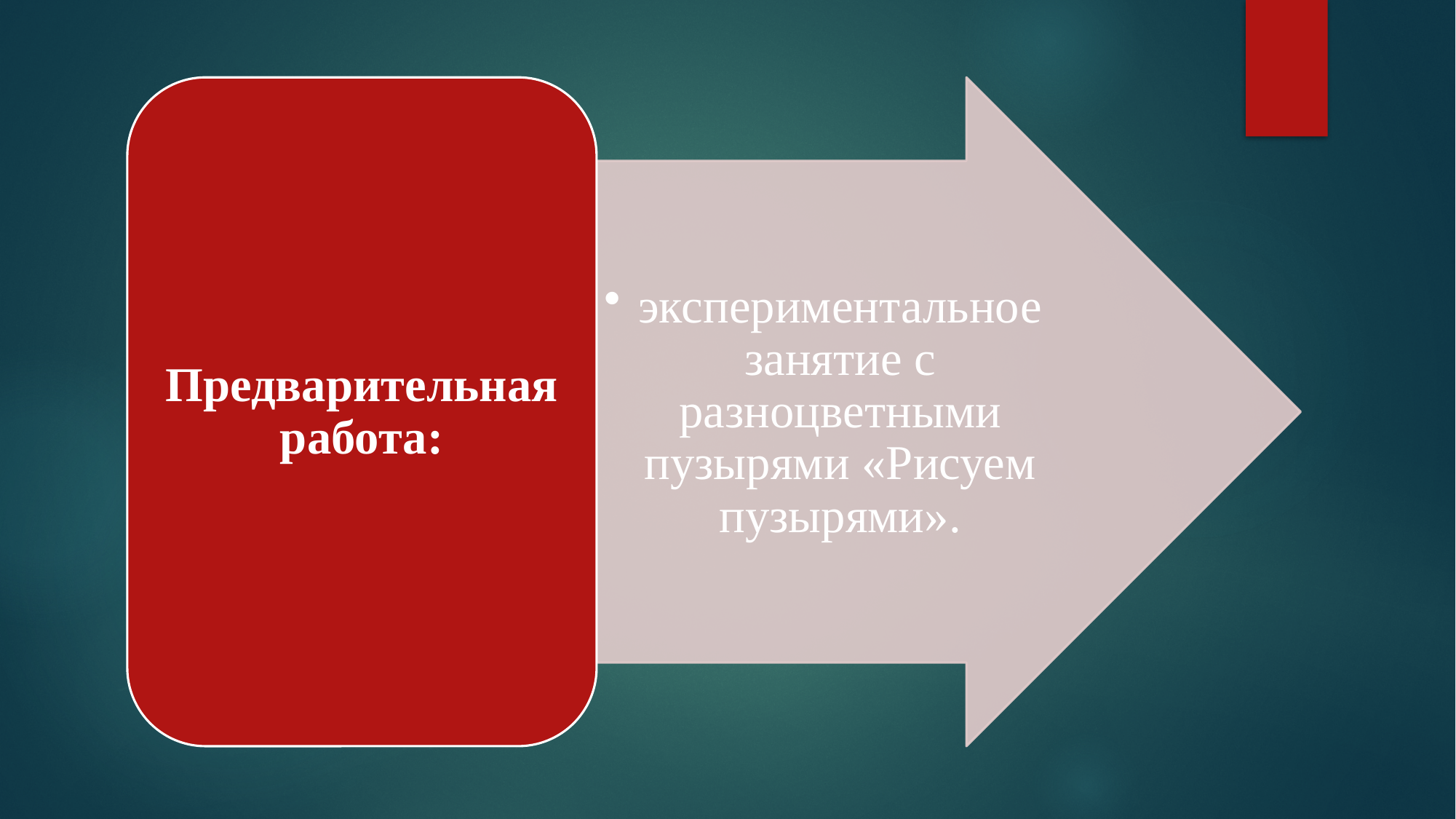

экспериментальное занятие с разноцветными пузырями «Рисуем пузырями».
Предварительная работа: